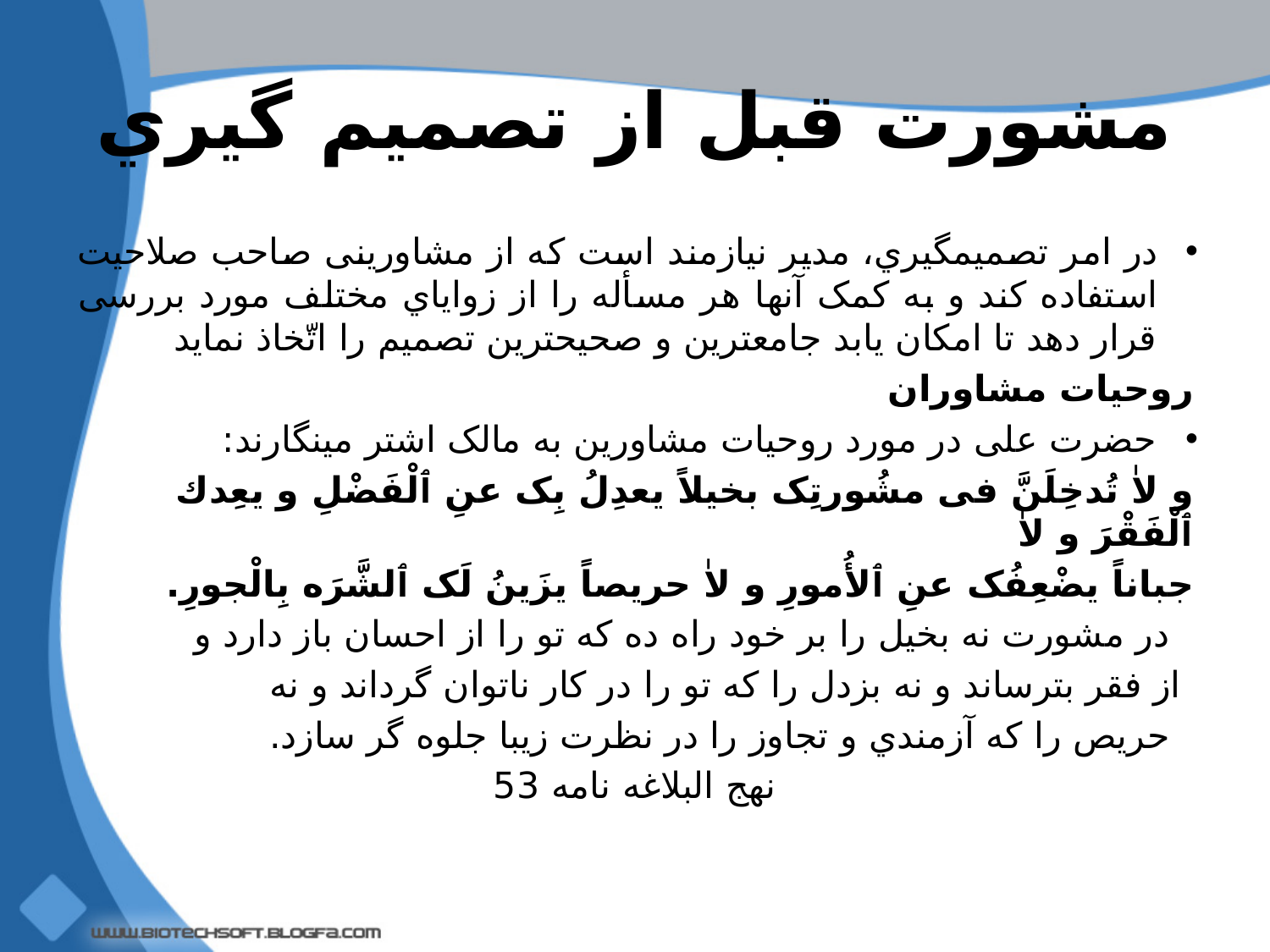

# مشورت قبل از تصمیم گیري
در امر تصمیمگیري، مدیر نیازمند است که از مشاورینی صاحب صلاحیت استفاده کند و به کمک آنها هر مسأله را از زوایاي مختلف مورد بررسی قرار دهد تا امکان یابد جامعترین و صحیحترین تصمیم را اتّخاذ نماید
روحیات مشاوران
حضرت علی در مورد روحیات مشاورین به مالک اشتر مینگارند:
و لاٰ تُدخِلَنَّ فی مشُورتِک بخیلاً یعدِلُ بِک عنِ ٱلْفَضْلِ و یعِدك ٱلْفَقْرَ و لاٰ
جباناً یضْعِفُک عنِ ٱلأُمورِ و لاٰ حریصاً یزَینُ لَک ٱلشَّرَه بِالْجورِ.
  در مشورت نه بخیل را بر خود راه ده که تو را از احسان باز دارد و
 از فقر بترساند و نه بزدل را که تو را در کار ناتوان گرداند و نه
  حریص را که آزمندي و تجاوز را در نظرت زیبا جلوه گر سازد.
نهج البلاغه نامه 53